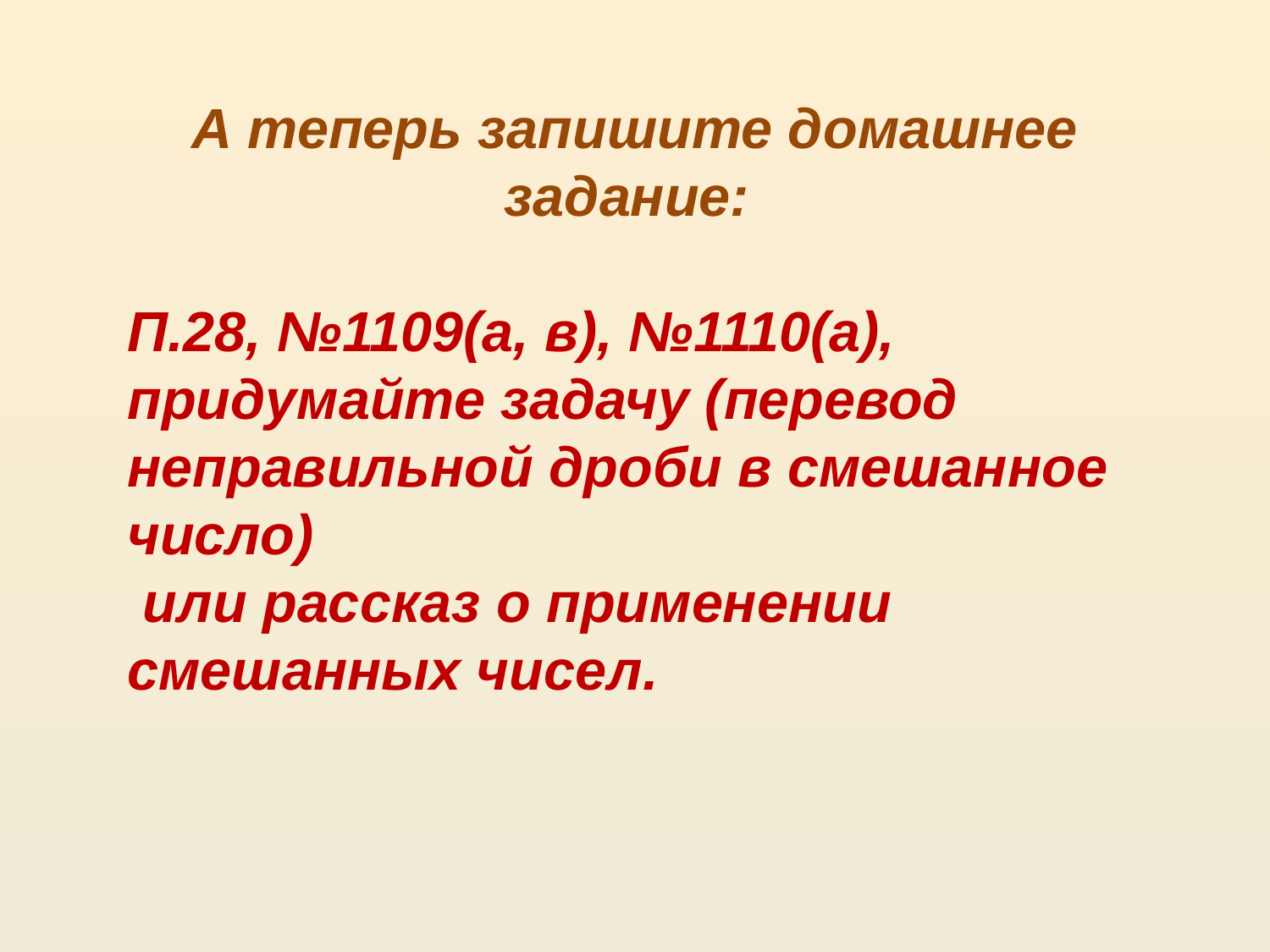

А теперь запишите домашнее задание:

П.28, №1109(а, в), №1110(а), придумайте задачу (перевод неправильной дроби в смешанное число)
 или рассказ о применении смешанных чисел.